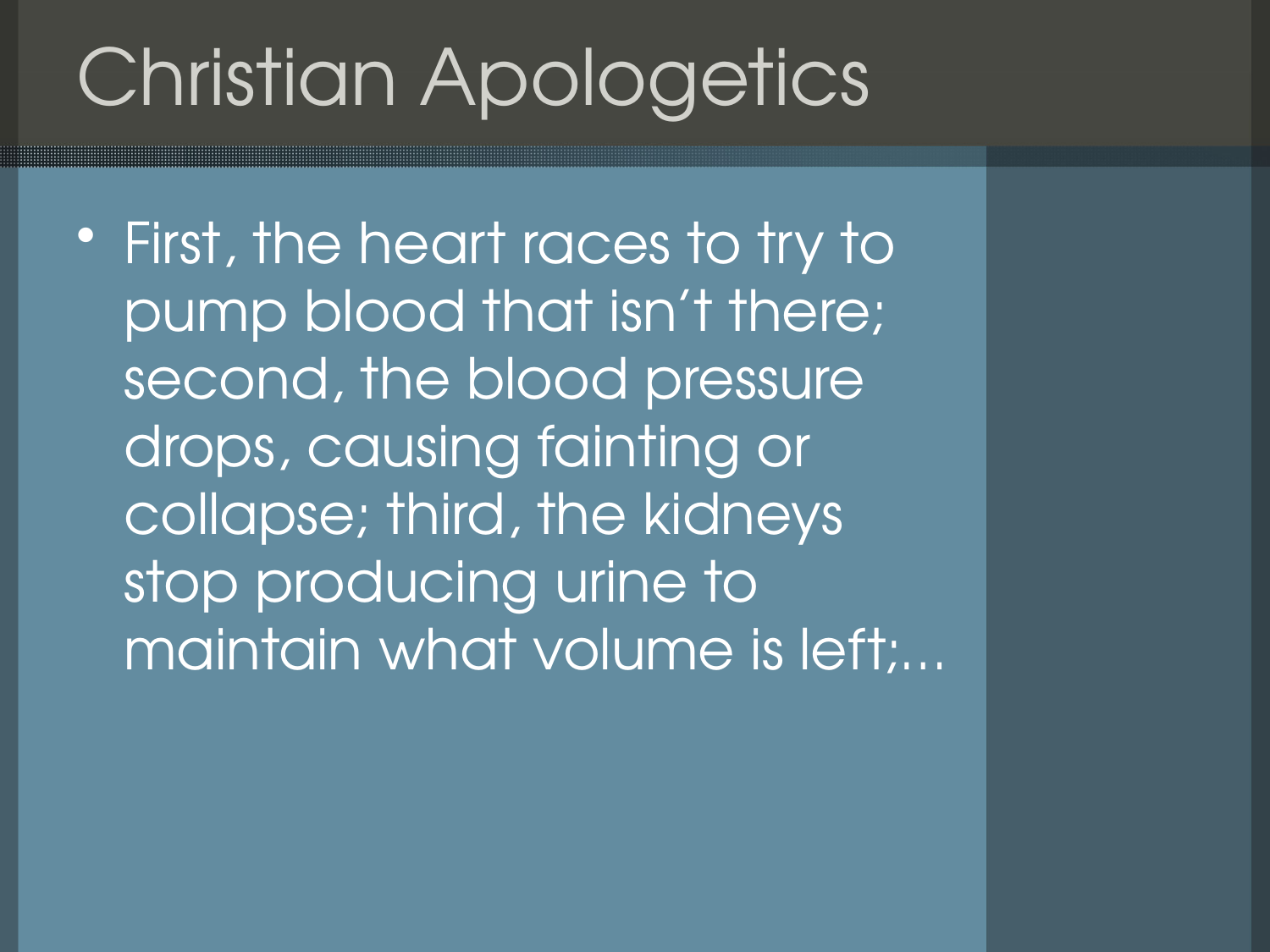

# Christian Apologetics
First, the heart races to try to pump blood that isn’t there; second, the blood pressure drops, causing fainting or collapse; third, the kidneys stop producing urine to maintain what volume is left;…